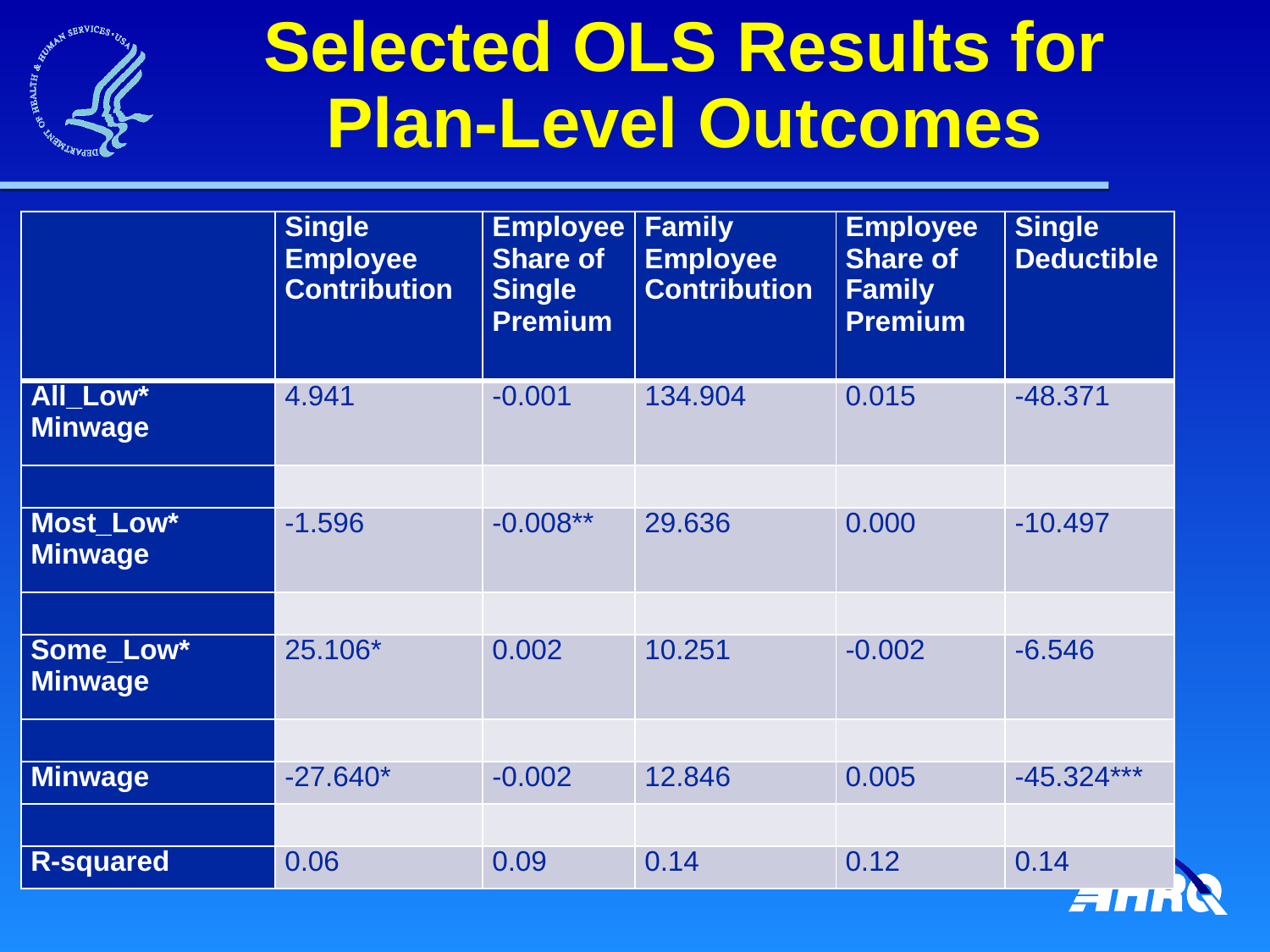

Selected OLS Results for Plan-Level Outcomes
|  | Single Employee Contribution | Employee Share of Single Premium | Family Employee Contribution | Employee Share of Family Premium | Single Deductible |
| --- | --- | --- | --- | --- | --- |
| All\_Low\* Minwage | 4.941 | -0.001 | 134.904 | 0.015 | -48.371 |
|  |  |  |  |  |  |
| Most\_Low\* Minwage | -1.596 | -0.008\*\* | 29.636 | 0.000 | -10.497 |
|  |  |  |  |  |  |
| Some\_Low\* Minwage | 25.106\* | 0.002 | 10.251 | -0.002 | -6.546 |
|  |  |  |  |  |  |
| Minwage | -27.640\* | -0.002 | 12.846 | 0.005 | -45.324\*\*\* |
|  |  |  |  |  |  |
| R-squared | 0.06 | 0.09 | 0.14 | 0.12 | 0.14 |